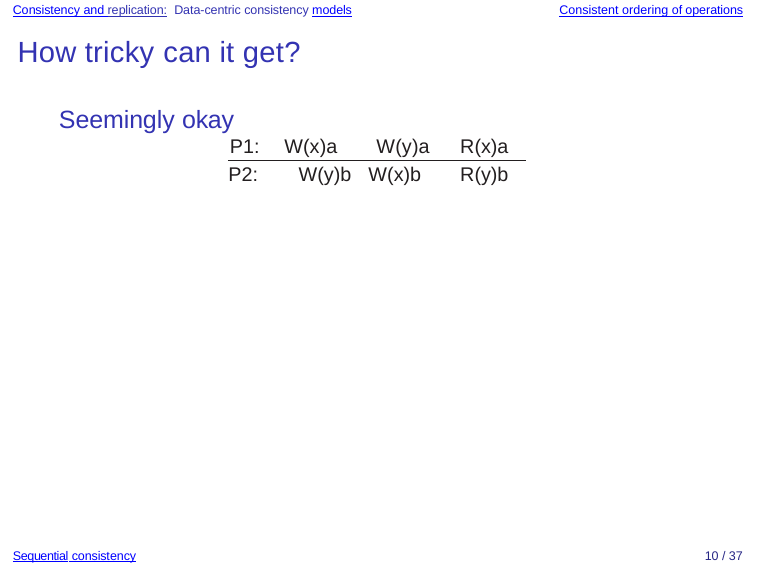

Consistency and replication: Data-centric consistency models
Consistent ordering of operations
How tricky can it get?
Seemingly okay
P1:
W(y)a
R(x)a
W(x)a
P2:
W(y)b
W(x)b
R(y)b

Sequential consistency
10 / 37